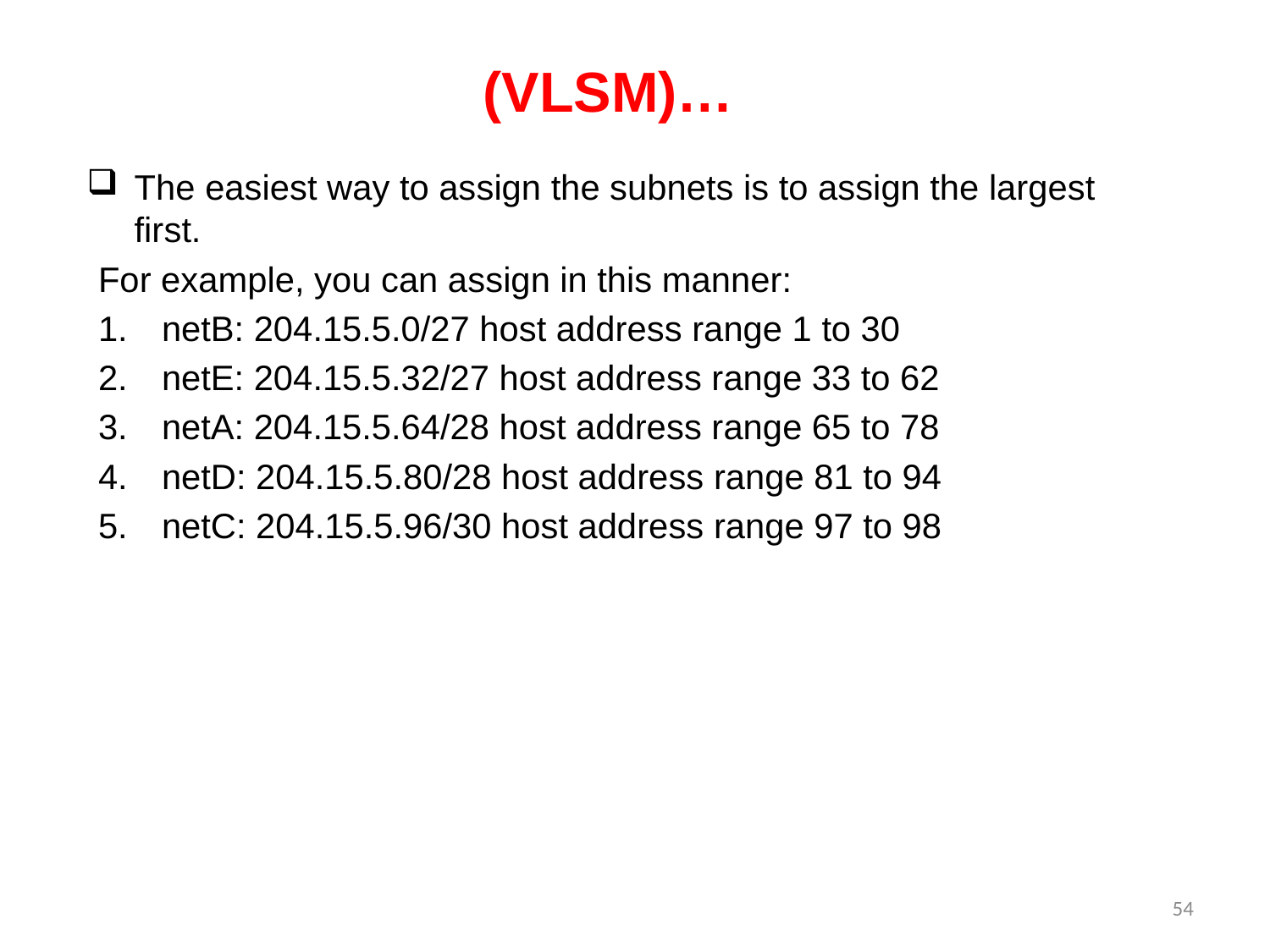

# (VLSM)…
The easiest way to assign the subnets is to assign the largest first.
For example, you can assign in this manner:
netB: 204.15.5.0/27 host address range 1 to 30
netE: 204.15.5.32/27 host address range 33 to 62
netA: 204.15.5.64/28 host address range 65 to 78
netD: 204.15.5.80/28 host address range 81 to 94
netC: 204.15.5.96/30 host address range 97 to 98
54